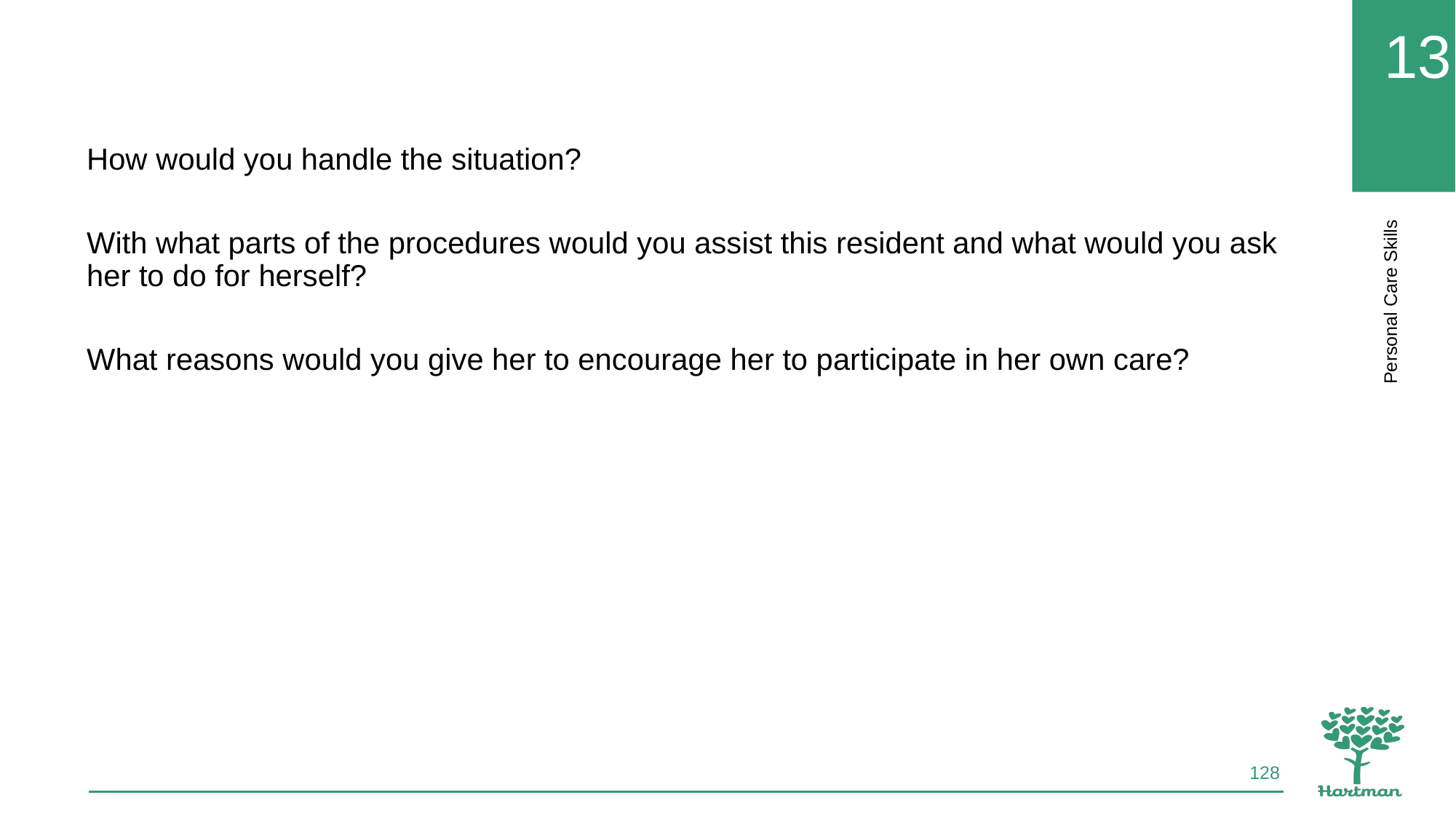

How would you handle the situation?

With what parts of the procedures would you assist this resident and what would you ask her to do for herself?

What reasons would you give her to encourage her to participate in her own care?

128